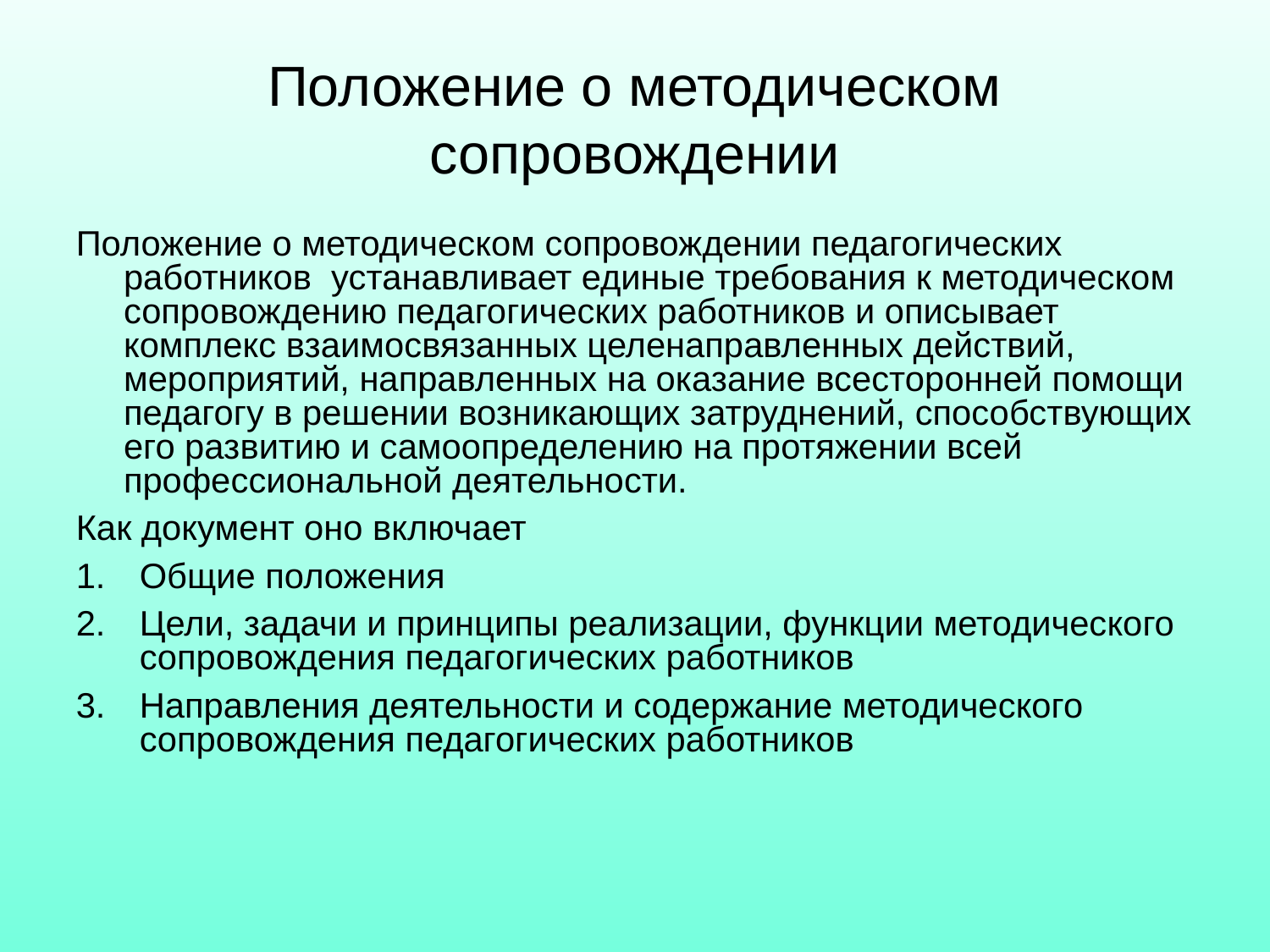

# Положение о методическом сопровождении
Положение о методическом сопровождении педагогических работников  устанавливает единые требования к методическом сопровождению педагогических работников и описывает комплекс взаимосвязанных целенаправленных действий, мероприятий, направленных на оказание всесторонней помощи педагогу в решении возникающих затруднений, способствующих его развитию и самоопределению на протяжении всей профессиональной деятельности.
Как документ оно включает
Общие положения
Цели, задачи и принципы реализации, функции методического сопровождения педагогических работников
Направления деятельности и содержание методического сопровождения педагогических работников